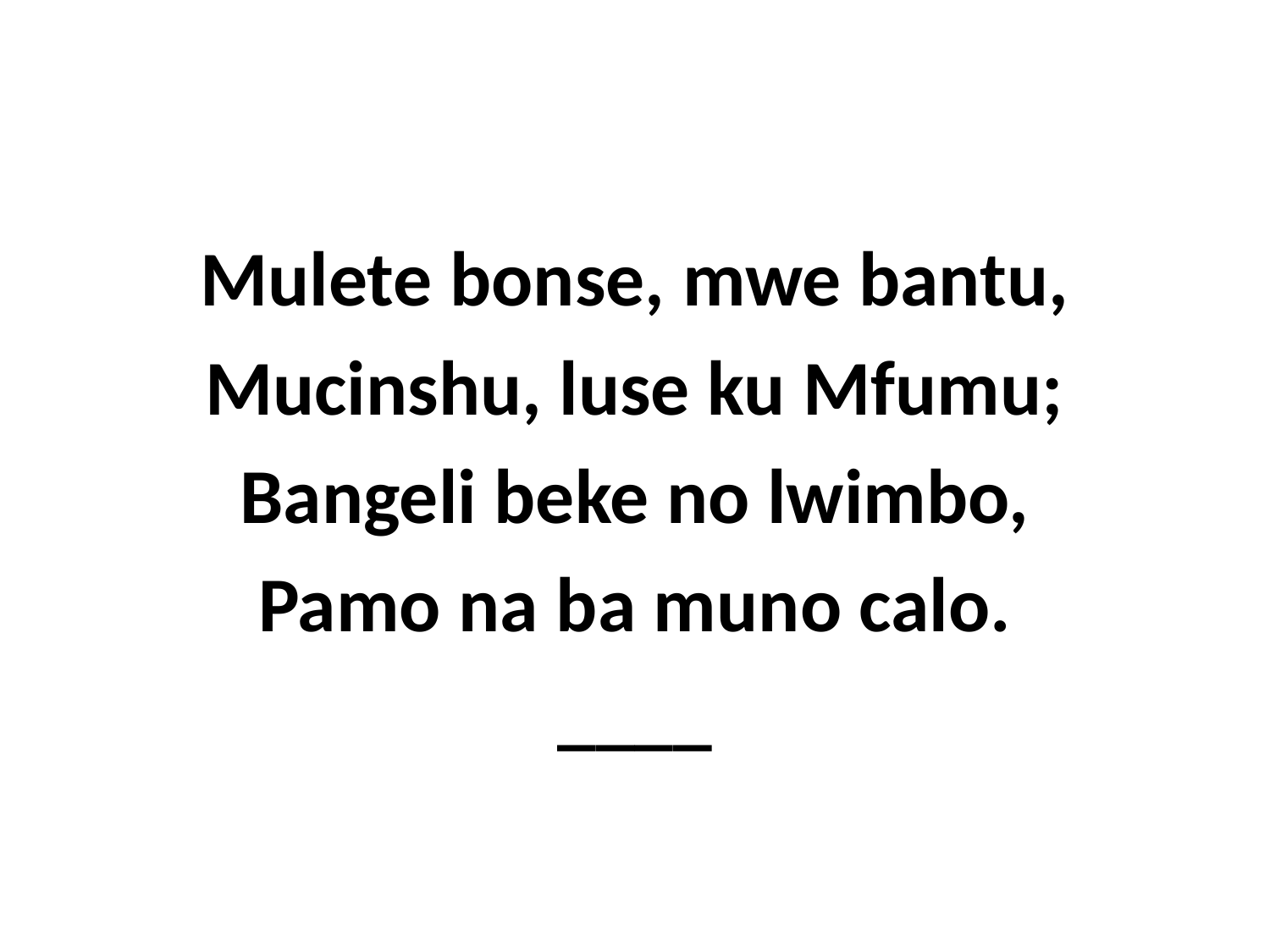

Mulete bonse, mwe bantu,
Mucinshu, luse ku Mfumu;
Bangeli beke no lwimbo,
Pamo na ba muno calo.
____